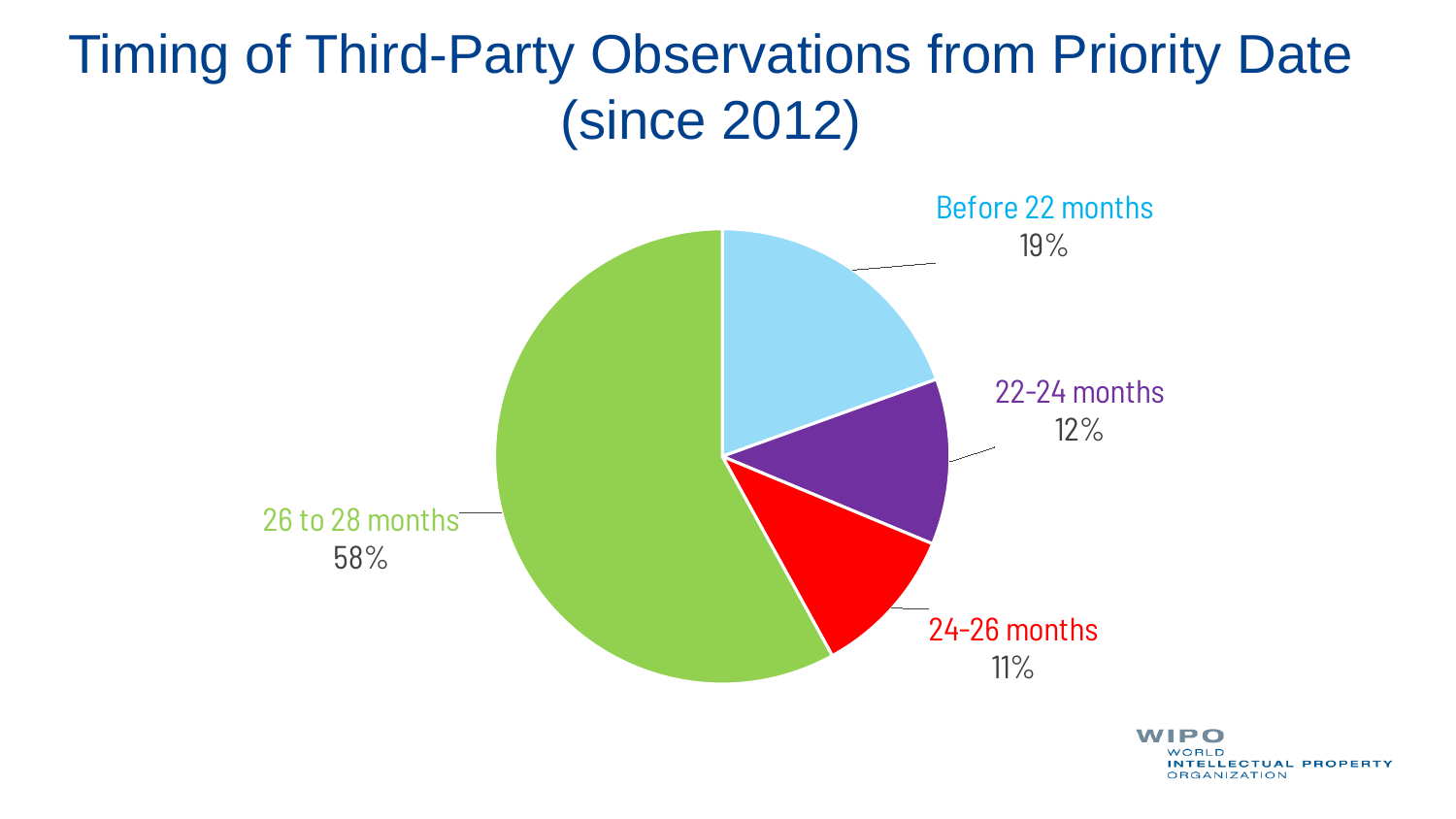

Timing of Third-Party Observations from Priority Date (since 2012)

### Chart

| Category |  |
|---|---|
| Before 22 months | 958.0 |
| 22-24 months | 579.0 |
| 24-26 months | 526.0 |
| 26 to 28 months | 2852.0 |